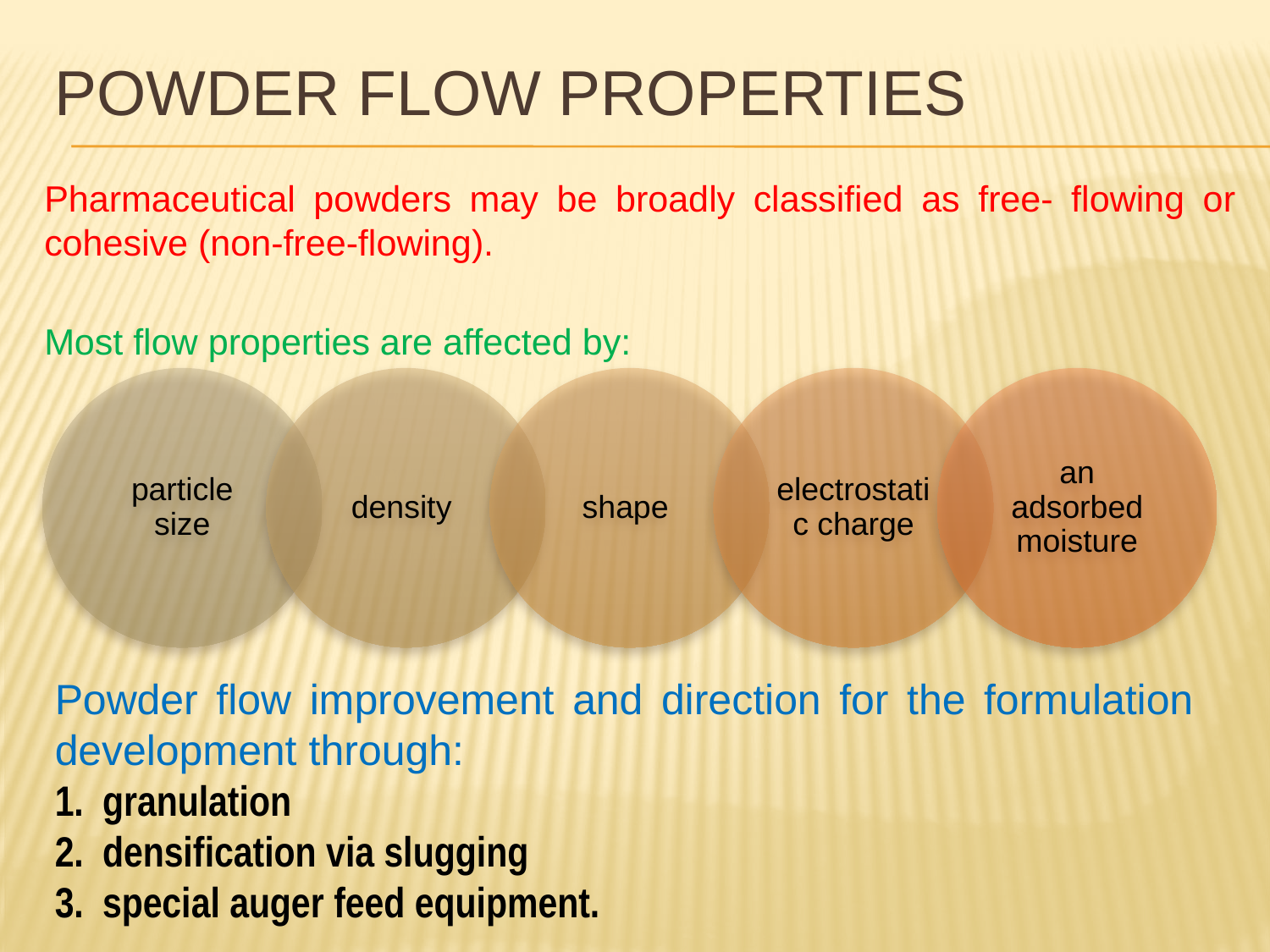

# Powder Flow Properties
Pharmaceutical powders may be broadly classified as free- flowing or cohesive (non-free-flowing).

Most flow properties are affected by:
particle size
density
shape
electrostatic charge
an adsorbed moisture
Powder flow improvement and direction for the formulation development through:
granulation
densification via slugging
special auger feed equipment.